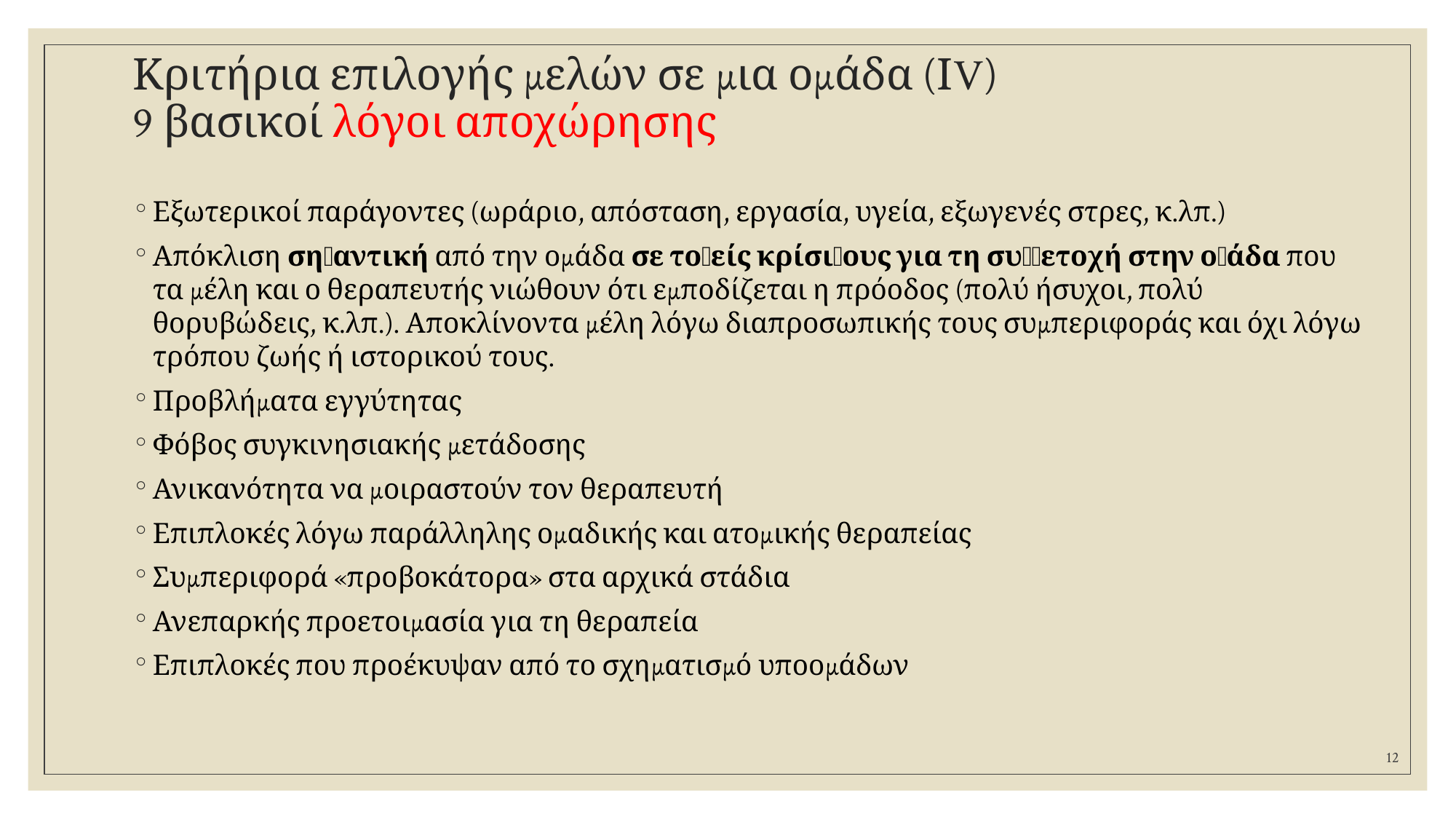

# Κριτήρια επιλογής μελών σε μια ομάδα (ΙV) 9 βασικοί λόγοι αποχώρησης
Εξωτερικοί παράγοντες (ωράριο, απόσταση, εργασία, υγεία, εξωγενές στρες, κ.λπ.)
Απόκλιση σημαντική από την ομάδα σε τομείς κρίσιμους για τη συμμετοχή στην ομάδα που τα μέλη και ο θεραπευτής νιώθουν ότι εμποδίζεται η πρόοδος (πολύ ήσυχοι, πολύ θορυβώδεις, κ.λπ.). Αποκλίνοντα μέλη λόγω διαπροσωπικής τους συμπεριφοράς και όχι λόγω τρόπου ζωής ή ιστορικού τους.
Προβλήματα εγγύτητας
Φόβος συγκινησιακής μετάδοσης
Ανικανότητα να μοιραστούν τον θεραπευτή
Επιπλοκές λόγω παράλληλης ομαδικής και ατομικής θεραπείας
Συμπεριφορά «προβοκάτορα» στα αρχικά στάδια
Ανεπαρκής προετοιμασία για τη θεραπεία
Επιπλοκές που προέκυψαν από το σχηματισμό υποομάδων

12